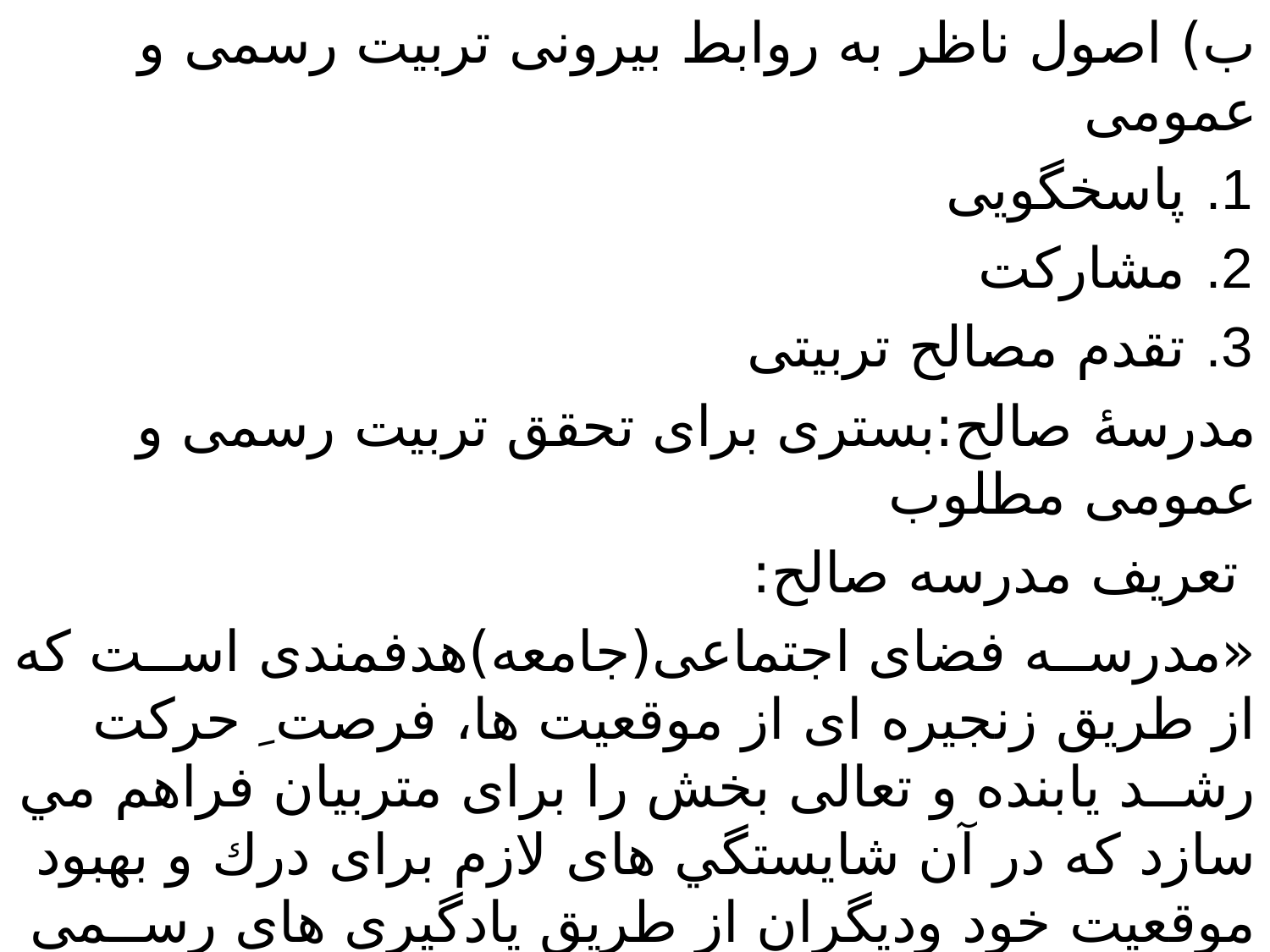

ب) اصول ناظر به روابط بيرونی تربيت رسمی و عمومی
پاسخگویی
مشارکت
تقدم مصالح تربیتی
مدرسۀ صالح:بستری برای تحقق تربيت رسمی و عمومی مطلوب
 تعريف مدرسه صالح:
«مدرســه فضای اجتماعی(جامعه)هدفمندی اســت كه از طريق زنجيره ای از موقعيت ها، فرصت ِ حرکت رشــد يابنده و تعالی بخش را برای متربيان فراهم مي سازد که در آن شايستگي های لازم برای درك و بهبود موقعيت خود وديگران از طريق يادگيری های رســمی وغير رسم كسب مي شود».